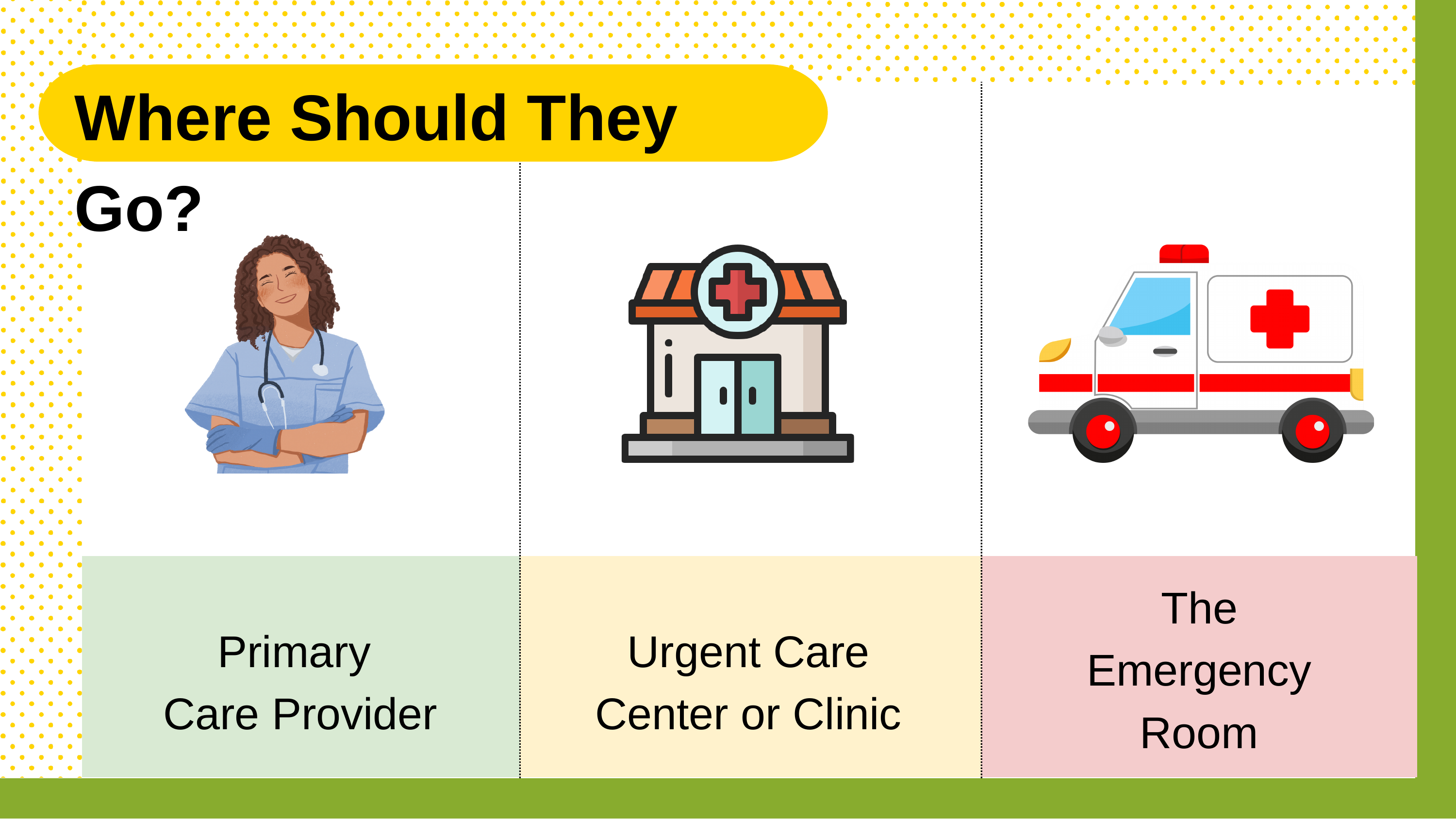

Where Should They Go?

The Emergency Room
Primary
Care Provider
Urgent Care Center or Clinic